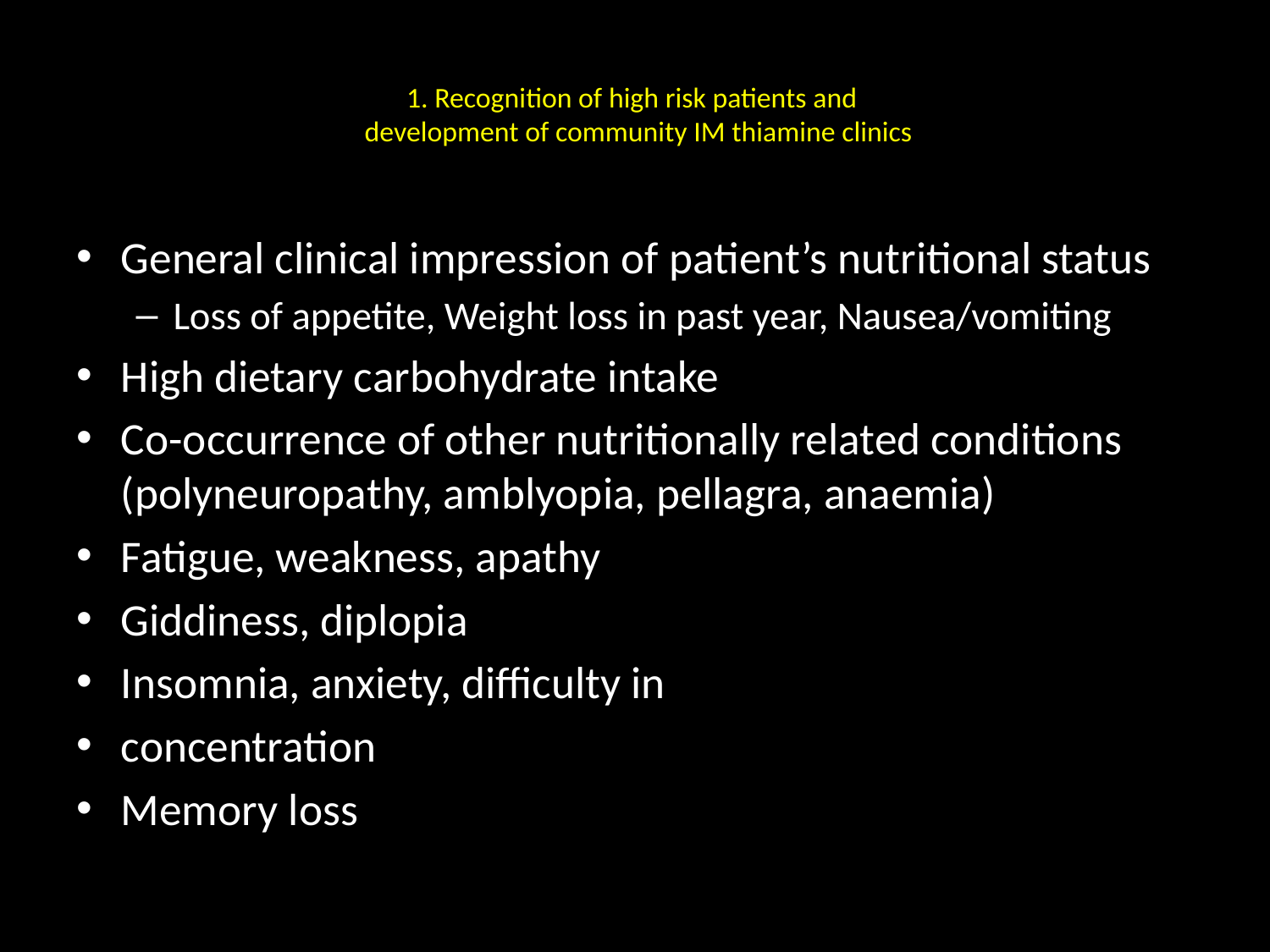

# 1. Recognition of high risk patients and development of community IM thiamine clinics
General clinical impression of patient’s nutritional status
Loss of appetite, Weight loss in past year, Nausea/vomiting
High dietary carbohydrate intake
Co-occurrence of other nutritionally related conditions (polyneuropathy, amblyopia, pellagra, anaemia)
Fatigue, weakness, apathy
Giddiness, diplopia
Insomnia, anxiety, difficulty in
concentration
Memory loss